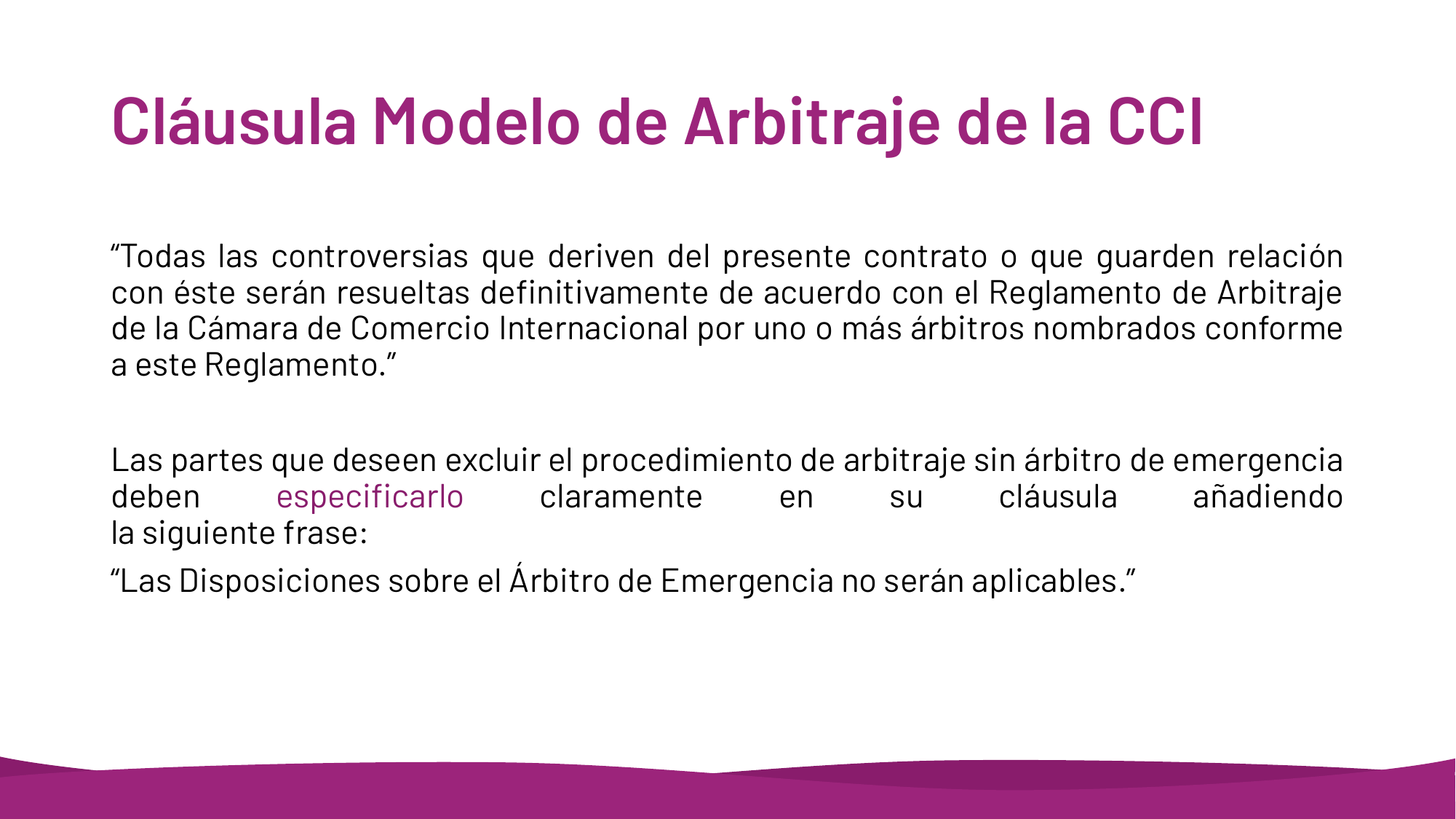

# Cláusula Modelo de Arbitraje de la CCI
“Todas las controversias que deriven del presente contrato o que guarden relación con éste serán resueltas definitivamente de acuerdo con el Reglamento de Arbitraje de la Cámara de Comercio Internacional por uno o más árbitros nombrados conforme a este Reglamento.”

Las partes que deseen excluir el procedimiento de arbitraje sin árbitro de emergencia deben especificarlo claramente en su cláusula añadiendo
la siguiente frase:
“Las Disposiciones sobre el Árbitro de Emergencia no serán aplicables.”